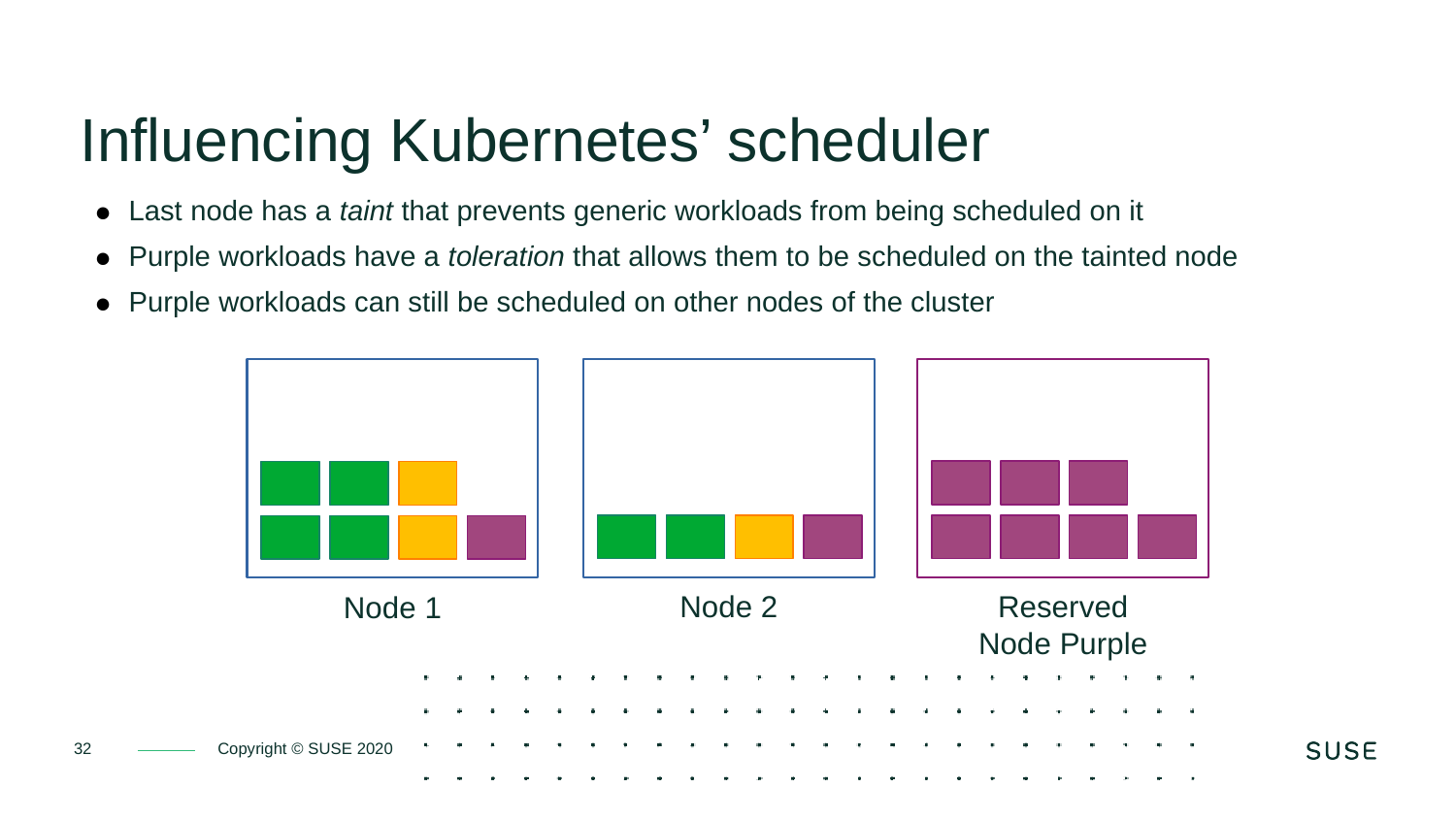

Influencing Kubernetes’ scheduler
Last node has a taint that prevents generic workloads from being scheduled on it
Purple workloads have a toleration that allows them to be scheduled on the tainted node
Purple workloads can still be scheduled on other nodes of the cluster

Node 2

Reserved Node Purple

Node 1